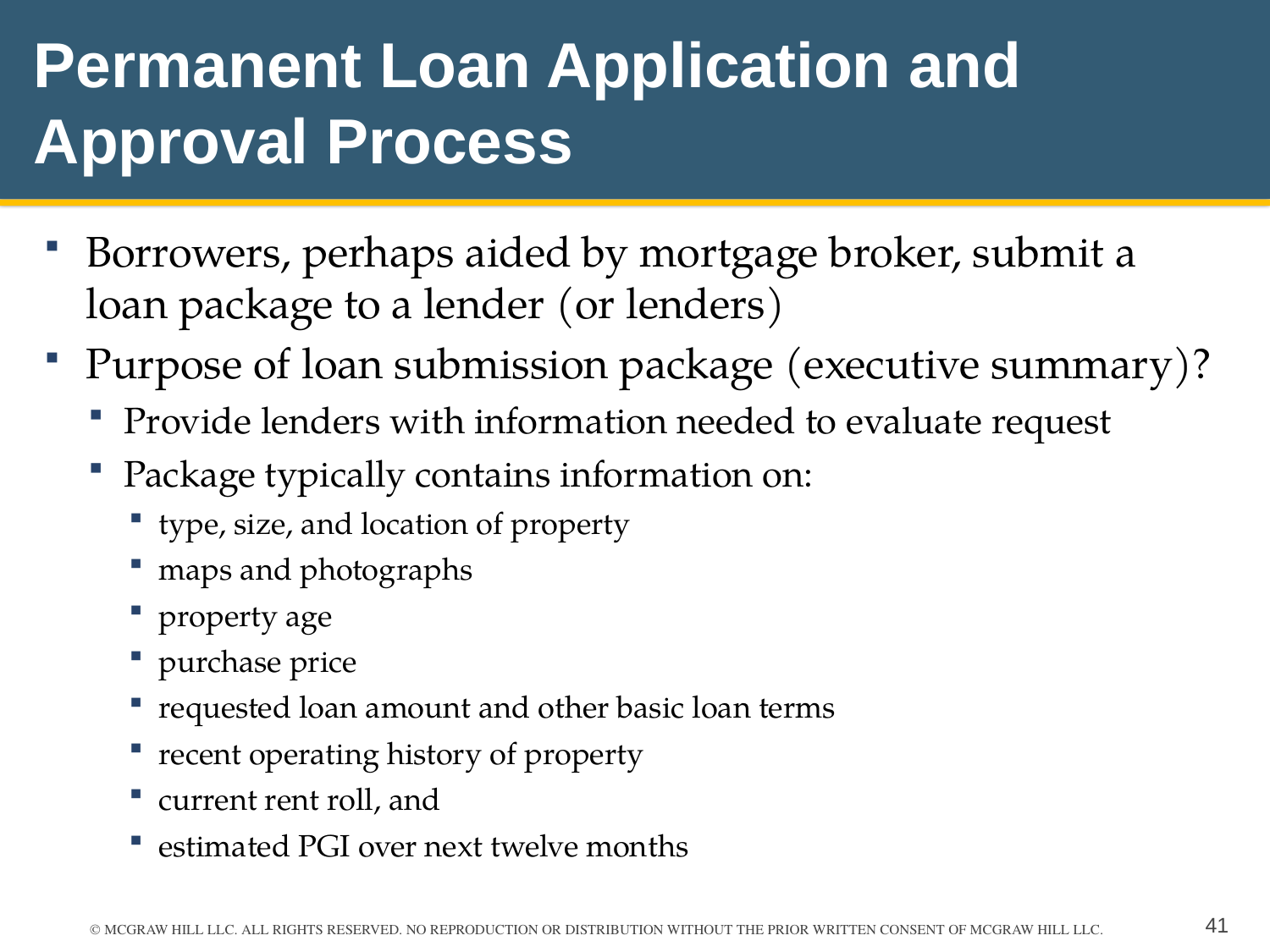

# Permanent Loan Application and Approval Process
Borrowers, perhaps aided by mortgage broker, submit a loan package to a lender (or lenders)
Purpose of loan submission package (executive summary)?
Provide lenders with information needed to evaluate request
Package typically contains information on:
type, size, and location of property
maps and photographs
property age
purchase price
requested loan amount and other basic loan terms
recent operating history of property
current rent roll, and
estimated PGI over next twelve months
© MCGRAW HILL LLC. ALL RIGHTS RESERVED. NO REPRODUCTION OR DISTRIBUTION WITHOUT THE PRIOR WRITTEN CONSENT OF MCGRAW HILL LLC.
41